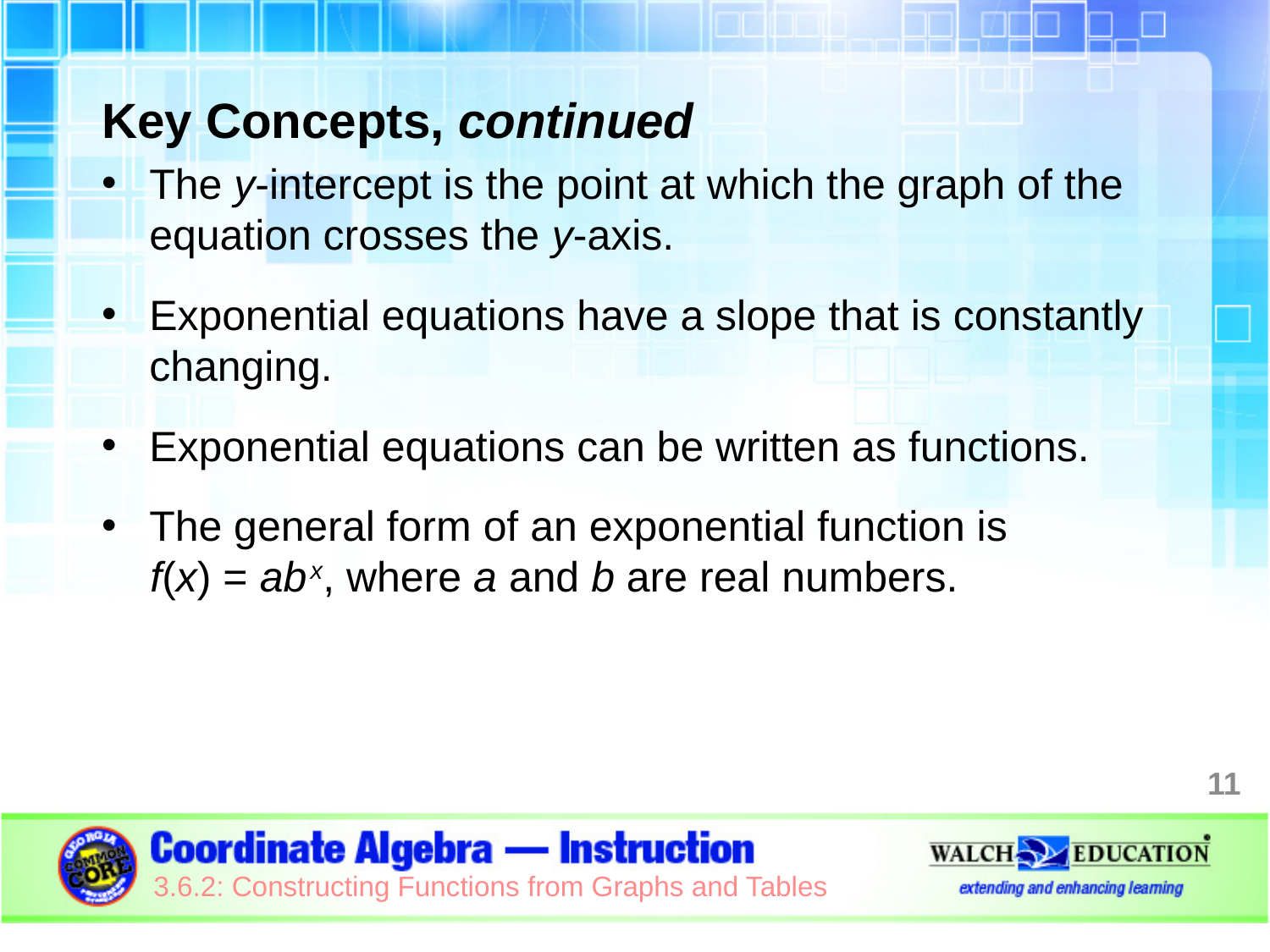

Key Concepts, continued
The y-intercept is the point at which the graph of the equation crosses the y-axis.
Exponential equations have a slope that is constantly changing.
Exponential equations can be written as functions.
The general form of an exponential function is
f(x) = ab x, where a and b are real numbers.
11
3.6.2: Constructing Functions from Graphs and Tables